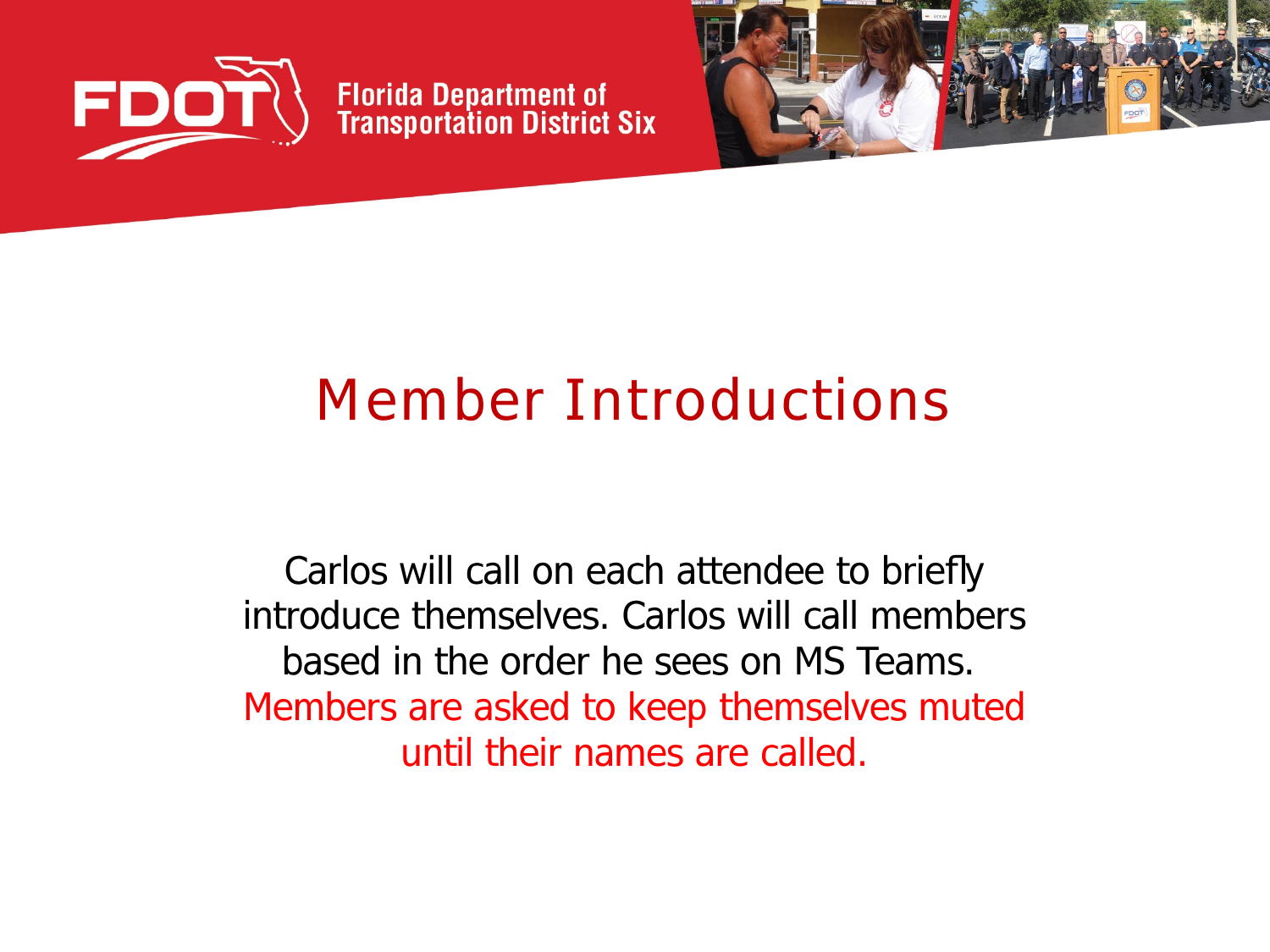

# Member Introductions
Carlos will call on each attendee to briefly introduce themselves. Carlos will call members based in the order he sees on MS Teams.  Members are asked to keep themselves muted until their names are called.